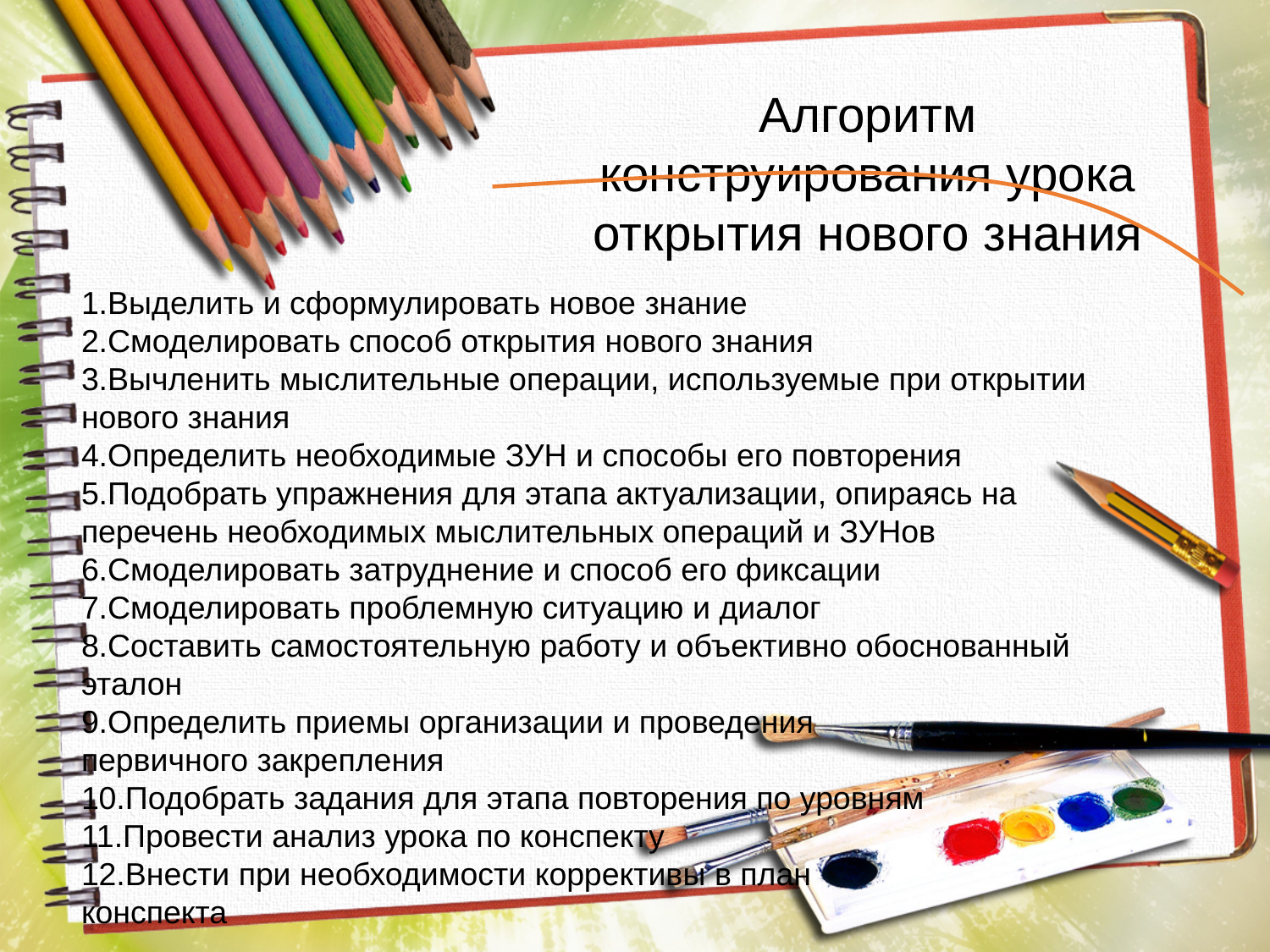

Алгоритм конструирования урока открытия нового знания

1.Выделить и сформулировать новое знание
2.Смоделировать способ открытия нового знания
3.Вычленить мыслительные операции, используемые при открытии нового знания
4.Определить необходимые ЗУН и способы его повторения
5.Подобрать упражнения для этапа актуализации, опираясь на перечень необходимых мыслительных операций и ЗУНов
6.Смоделировать затруднение и способ его фиксации
7.Смоделировать проблемную ситуацию и диалог
8.Составить самостоятельную работу и объективно обоснованный эталон
9.Определить приемы организации и проведения
первичного закрепления
10.Подобрать задания для этапа повторения по уровням
11.Провести анализ урока по конспекту
12.Внести при необходимости коррективы в план
конспекта